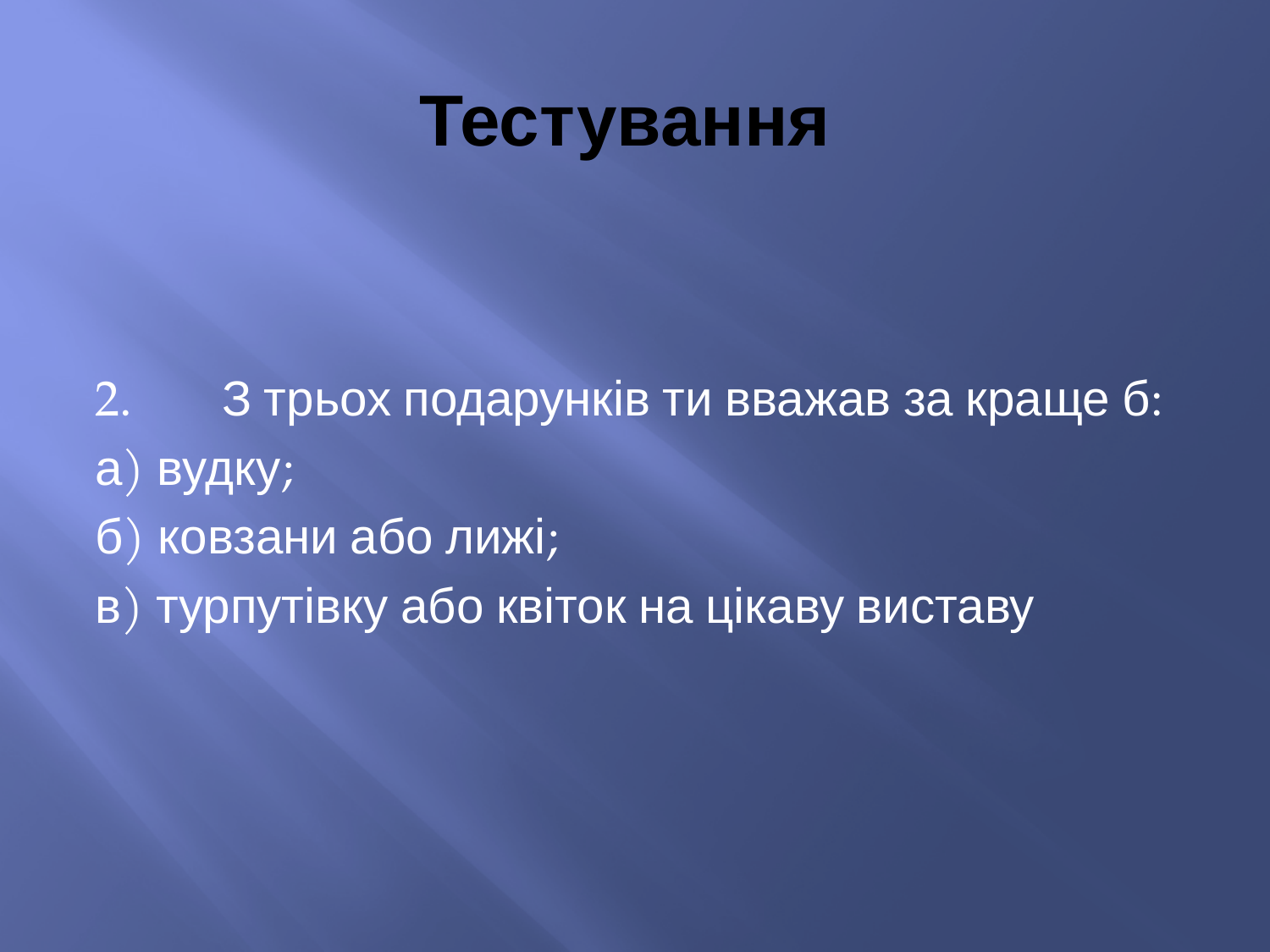

# Тестування

2.	З трьох подарунків ти вважав за краще б:
а) вудку;
б) ковзани або лижі;
в) турпутівку або квіток на цікаву виставу